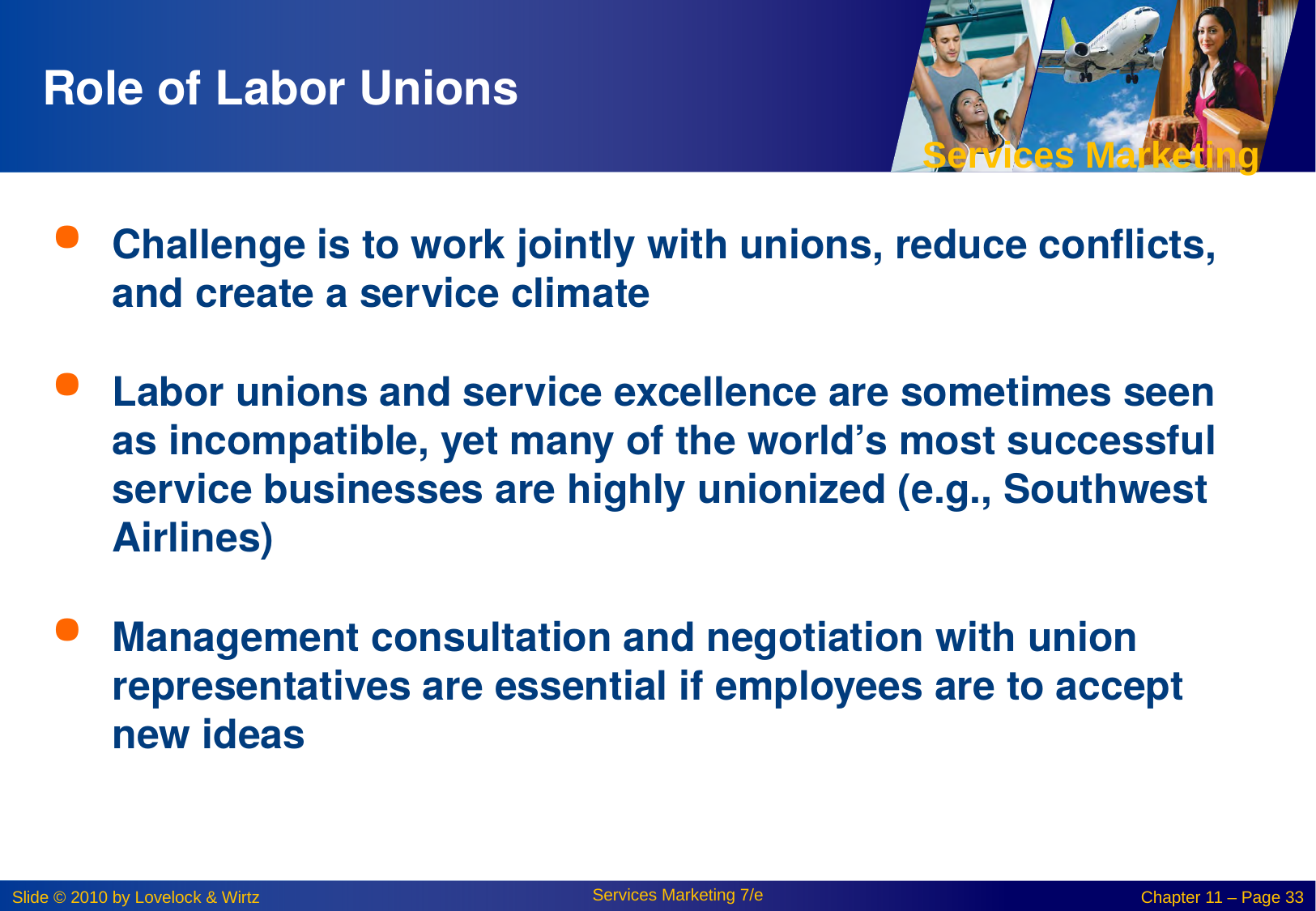

# Role of Labor Unions
Challenge is to work jointly with unions, reduce conflicts, and create a service climate
Labor unions and service excellence are sometimes seen
as incompatible, yet many of the world’s most successful service businesses are highly unionized (e.g., Southwest Airlines)
Management consultation and negotiation with union representatives are essential if employees are to accept new ideas